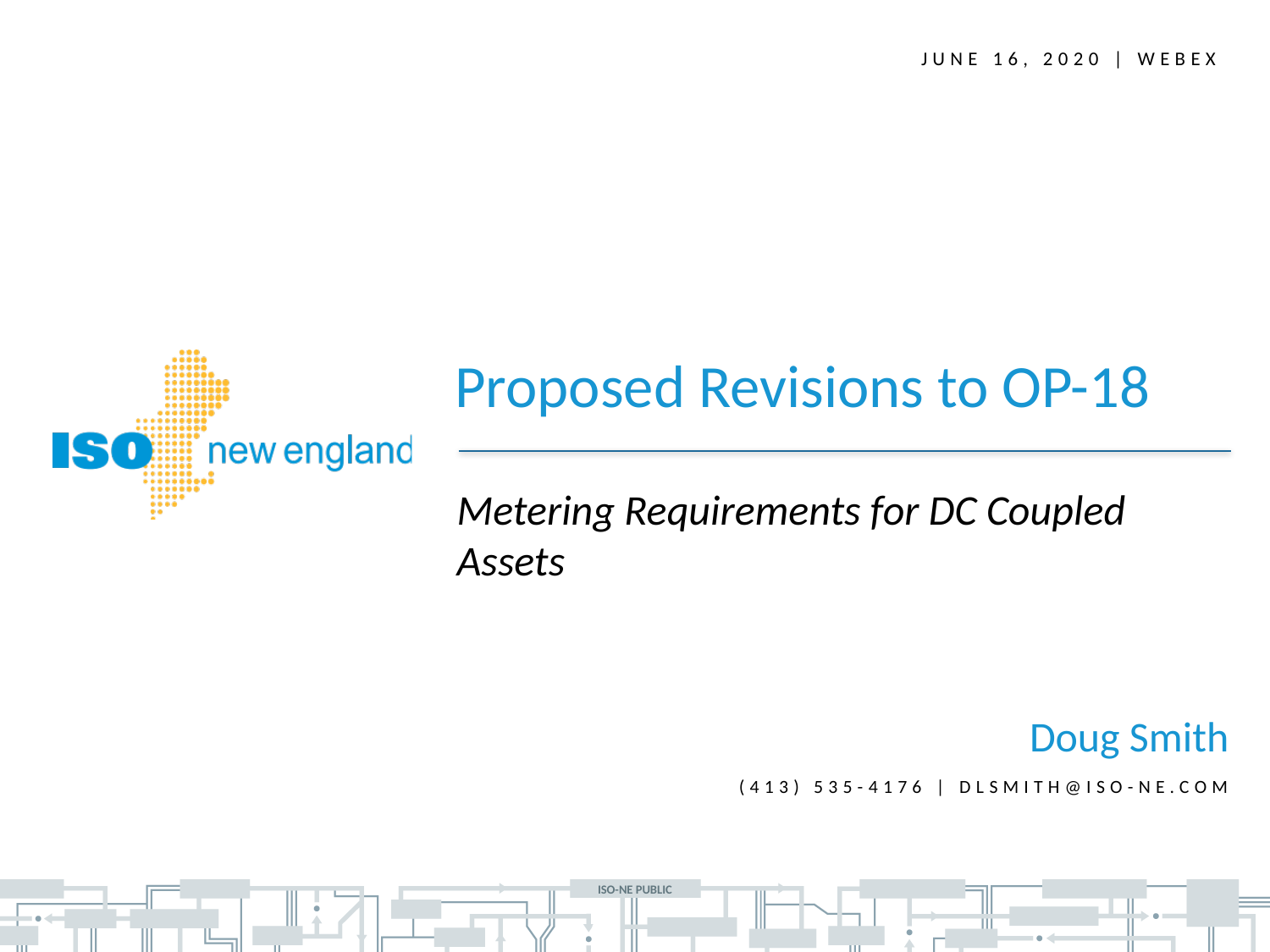

June 16, 2020 | webex
Proposed Revisions to OP-18
Metering Requirements for DC Coupled Assets
Doug Smith
(413) 535-4176 | dlsmith@iso-ne.com